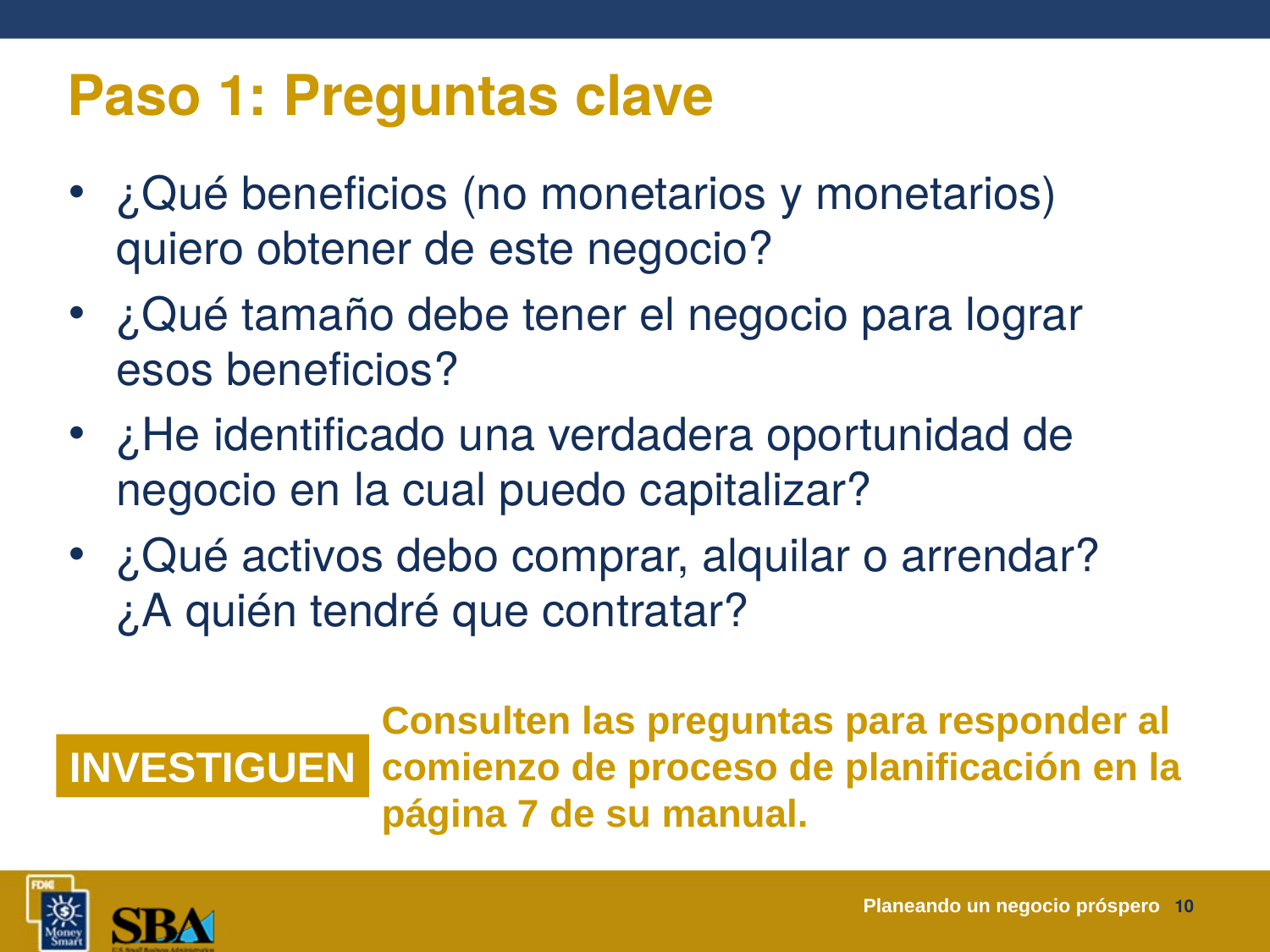

# Paso 1: Preguntas clave
¿Qué beneficios (no monetarios y monetarios) quiero obtener de este negocio?
¿Qué tamaño debe tener el negocio para lograr esos beneficios?
¿He identificado una verdadera oportunidad de negocio en la cual puedo capitalizar?
¿Qué activos debo comprar, alquilar o arrendar? ¿A quién tendré que contratar?
Consulten las preguntas para responder al comienzo de proceso de planificación en la página 7 de su manual.
INVESTIGUEN